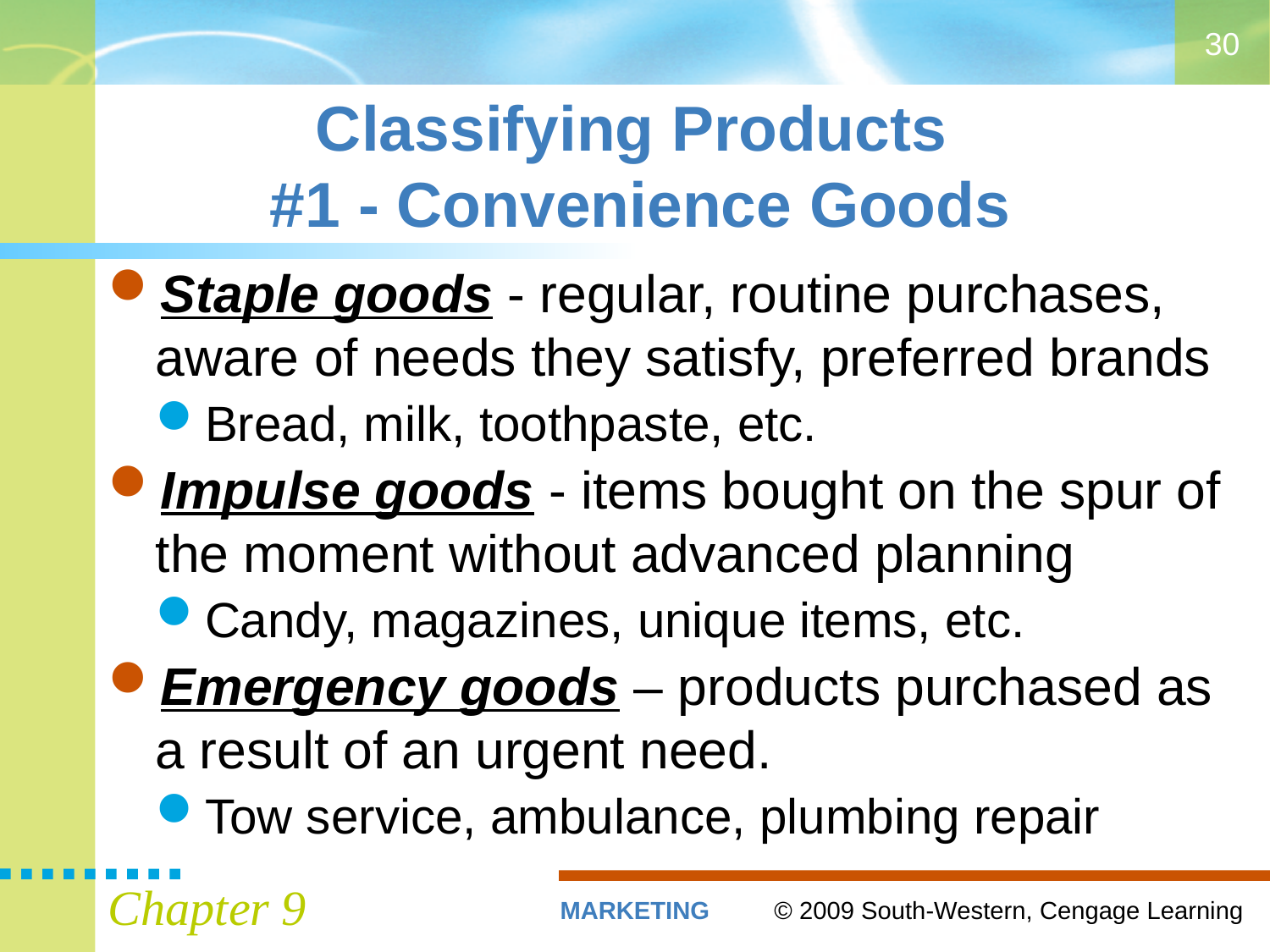

30
# Classifying Products #1 - Convenience Goods
Staple goods - regular, routine purchases,  aware of needs they satisfy, preferred brands
Bread, milk, toothpaste, etc.
Impulse goods - items bought on the spur of the moment without advanced planning
Candy, magazines, unique items, etc.
Emergency goods – products purchased as a result of an urgent need.
Tow service, ambulance, plumbing repair
Chapter 9